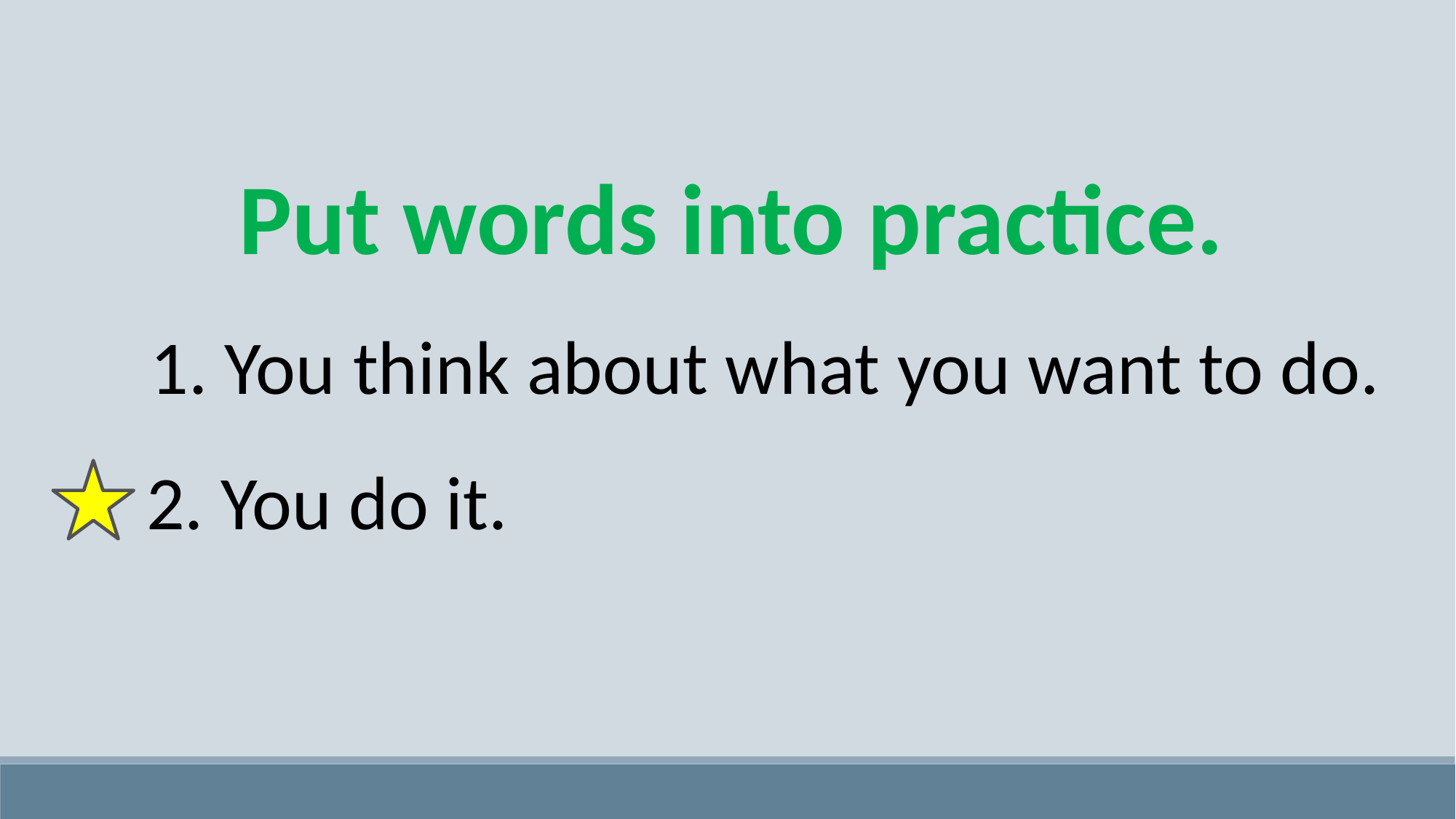

Put words into practice.
1. You think about what you want to do.
2. You do it.